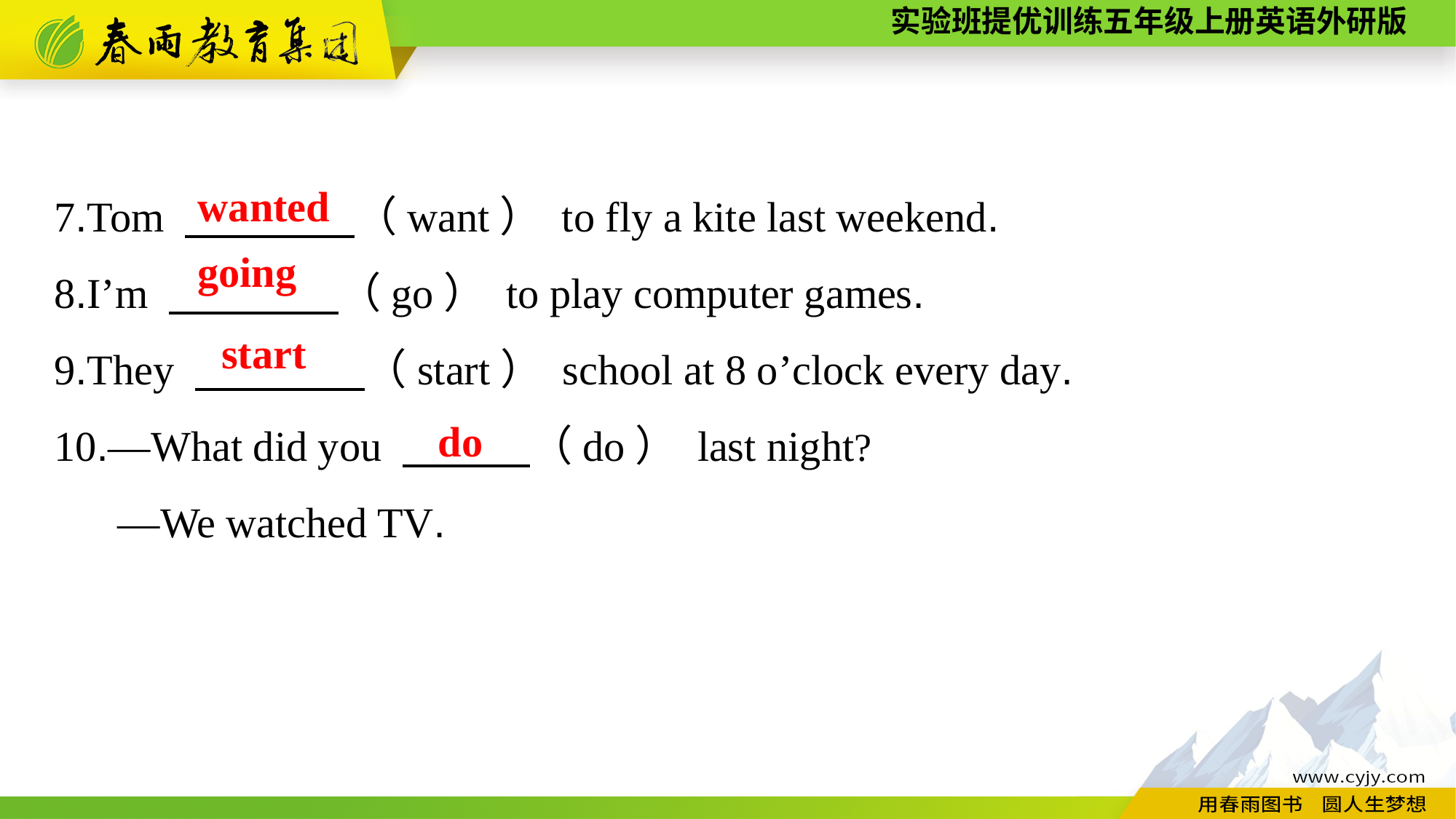

7.Tom 　　　　（want） to fly a kite last weekend.
8.I’m 　　　　（go） to play computer games.
9.They 　　　　（start） school at 8 o’clock every day.
10.—What did you 　　　（do） last night?
—We watched TV.
wanted
going
start
do